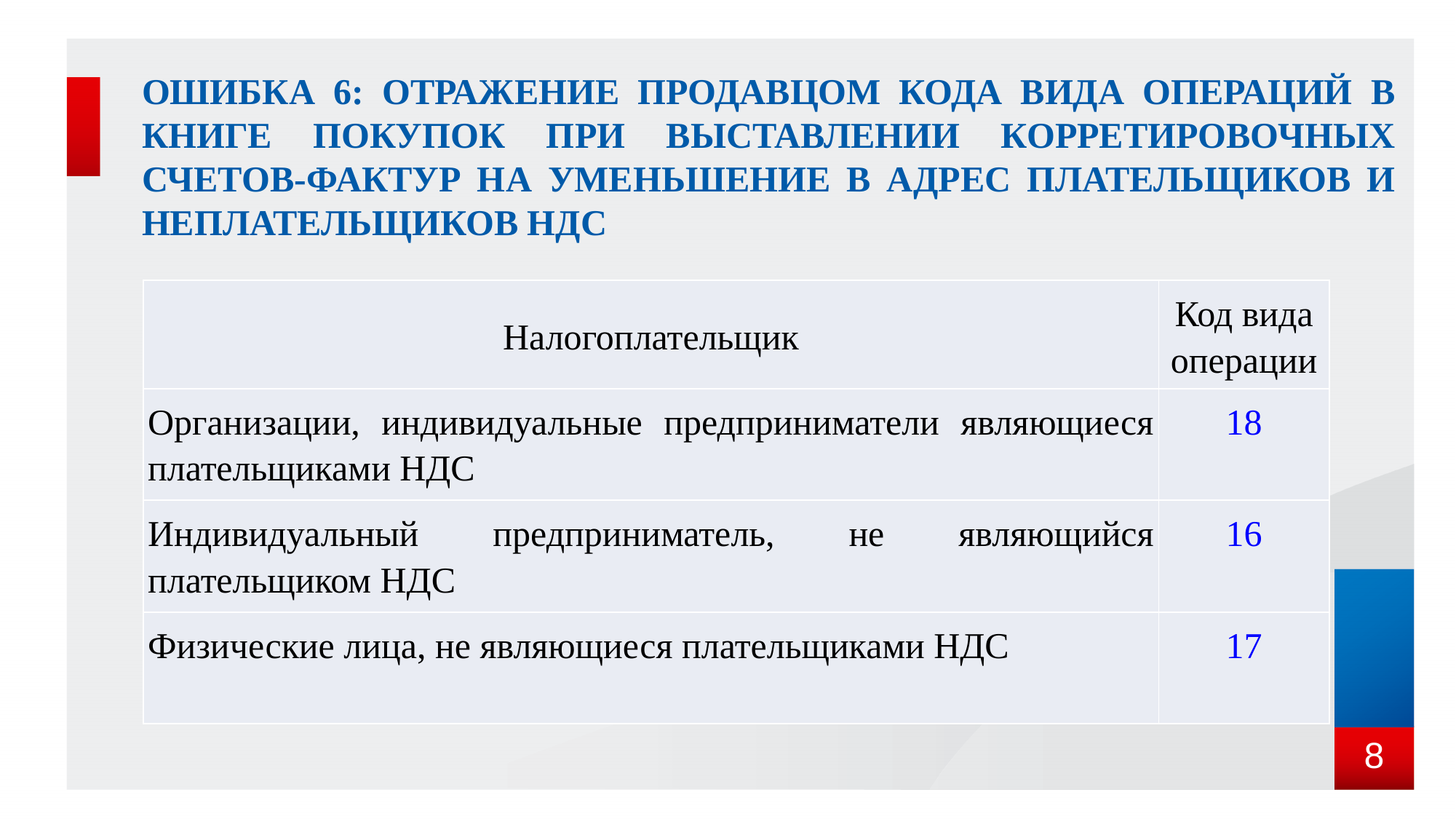

# ОШИБКА 6: ОТРАЖЕНИЕ ПРОДАВЦОМ КОДА ВИДА ОПЕРАЦИЙ В КНИГЕ ПОКУПОК ПРИ ВЫСТАВЛЕНИИ КОРРЕТИРОВОЧНЫХ СЧЕТОВ-ФАКТУР НА УМЕНЬШЕНИЕ В АДРЕС ПЛАТЕЛЬЩИКОВ И НЕПЛАТЕЛЬЩИКОВ НДС
| Налогоплательщик | Код вида операции |
| --- | --- |
| Организации, индивидуальные предприниматели являющиеся плательщиками НДС | 18 |
| Индивидуальный предприниматель, не являющийся плательщиком НДС | 16 |
| Физические лица, не являющиеся плательщиками НДС | 17 |

8